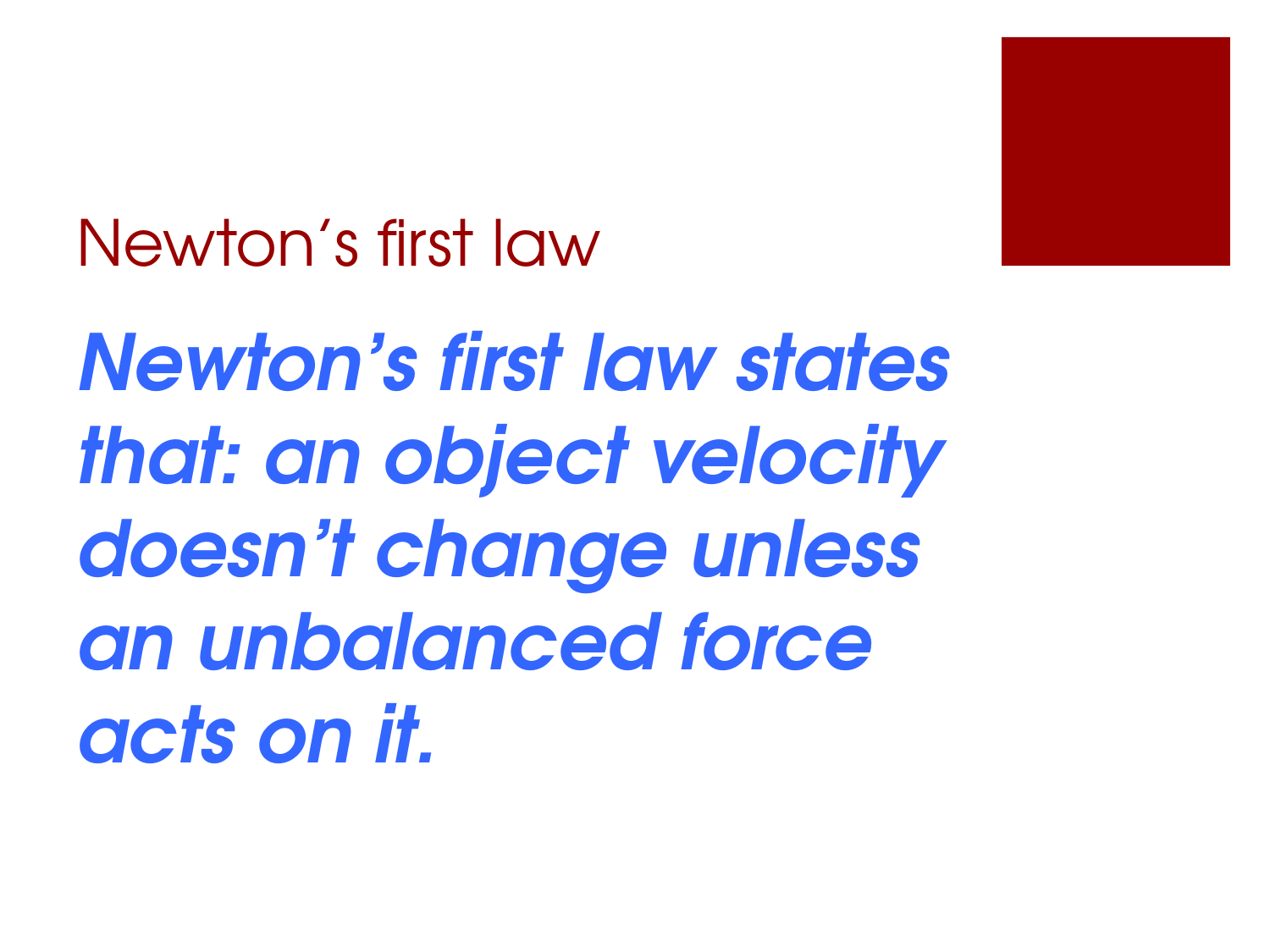

# Newton’s first law
Newton’s first law states that: an object velocity doesn’t change unless an unbalanced force acts on it.